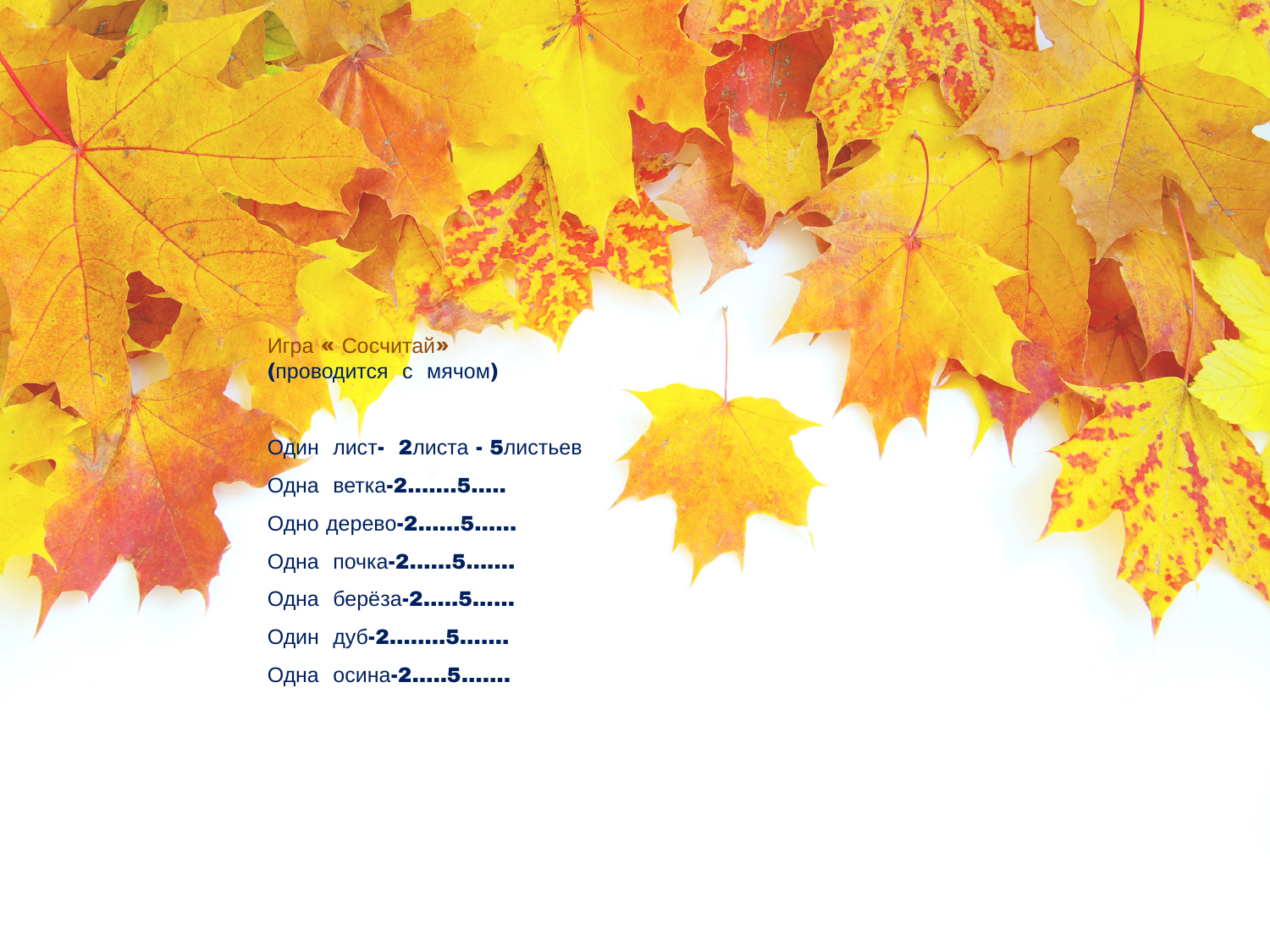

Игра « Сосчитай»
(проводится  с  мячом)

Один  лист-  2листа - 5листьев
Одна  ветка-2…….5…..
Одно дерево-2……5……
Одна  почка-2……5…….
Одна  берёза-2…..5……
Один  дуб-2……..5…….
Одна  осина-2…..5…….